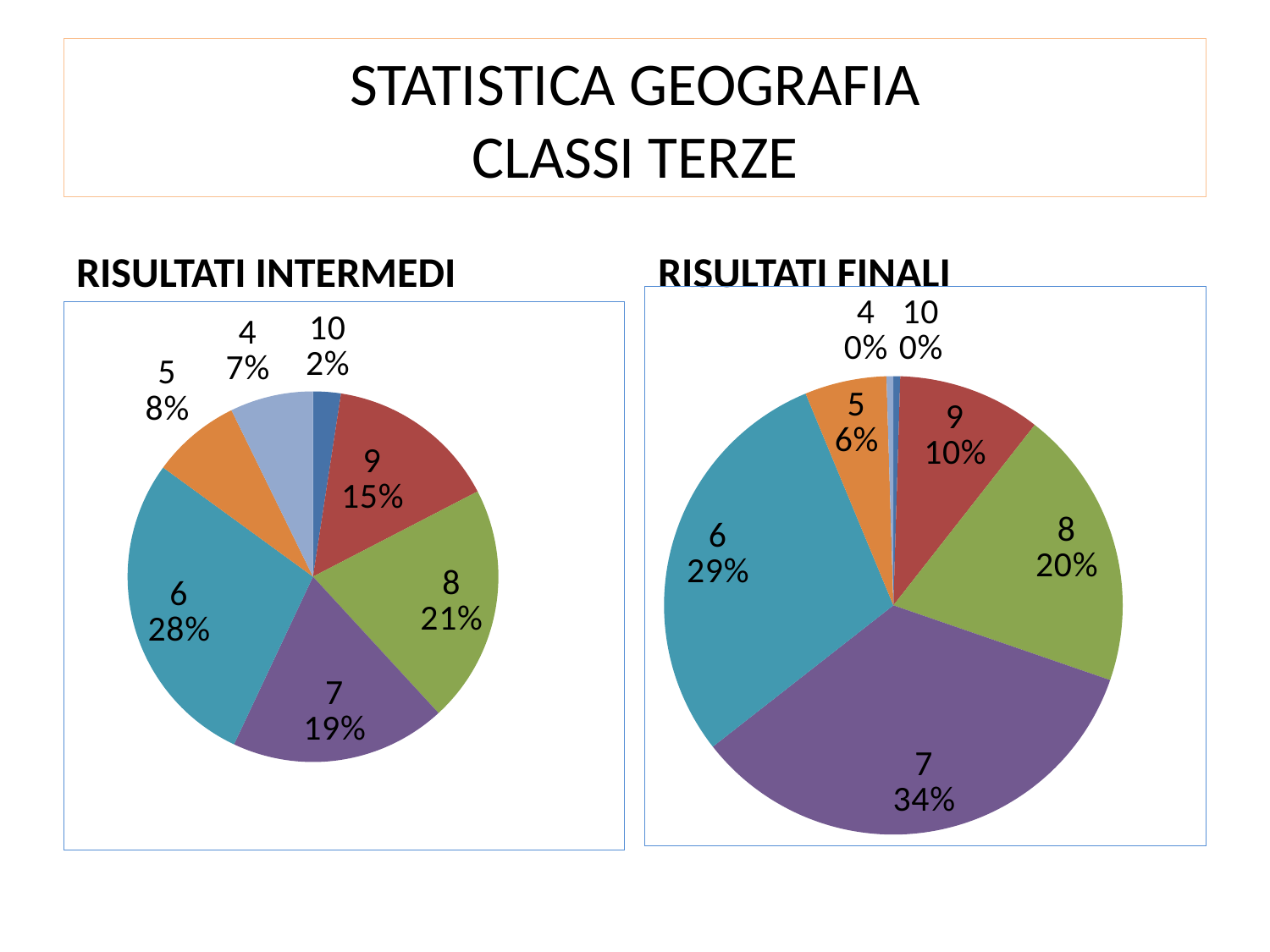

# STATISTICA GEOGRAFIA CLASSI TERZE
RISULTATI INTERMEDI
RISULTATI FINALI

### Chart

| Category | C.TERZE |
|---|---|
| 10 | 1.0 |
| 9 | 21.0 |
| 8 | 41.0 |
| 7 | 71.0 |
| 6 | 61.0 |
| 5 | 12.0 |
| 4 | 1.0 |

### Chart

| Category | C.TERZE |
|---|---|
| 10 | 5.0 |
| 9 | 31.0 |
| 8 | 43.0 |
| 7 | 39.0 |
| 6 | 58.0 |
| 5 | 16.0 |
| 4 | 15.0 |